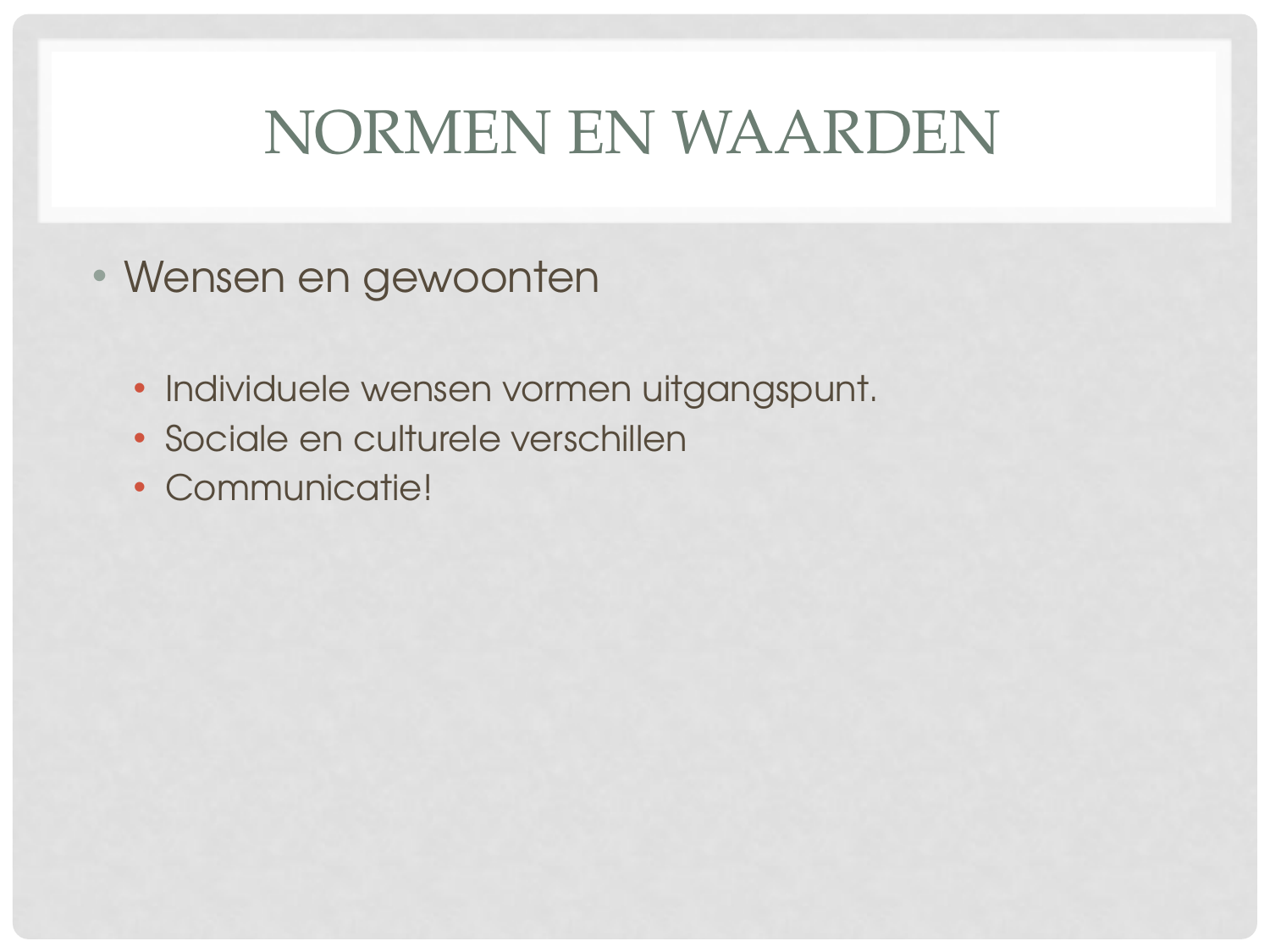

# Normen en waarden
Wensen en gewoonten

Individuele wensen vormen uitgangspunt.
Sociale en culturele verschillen
Communicatie!